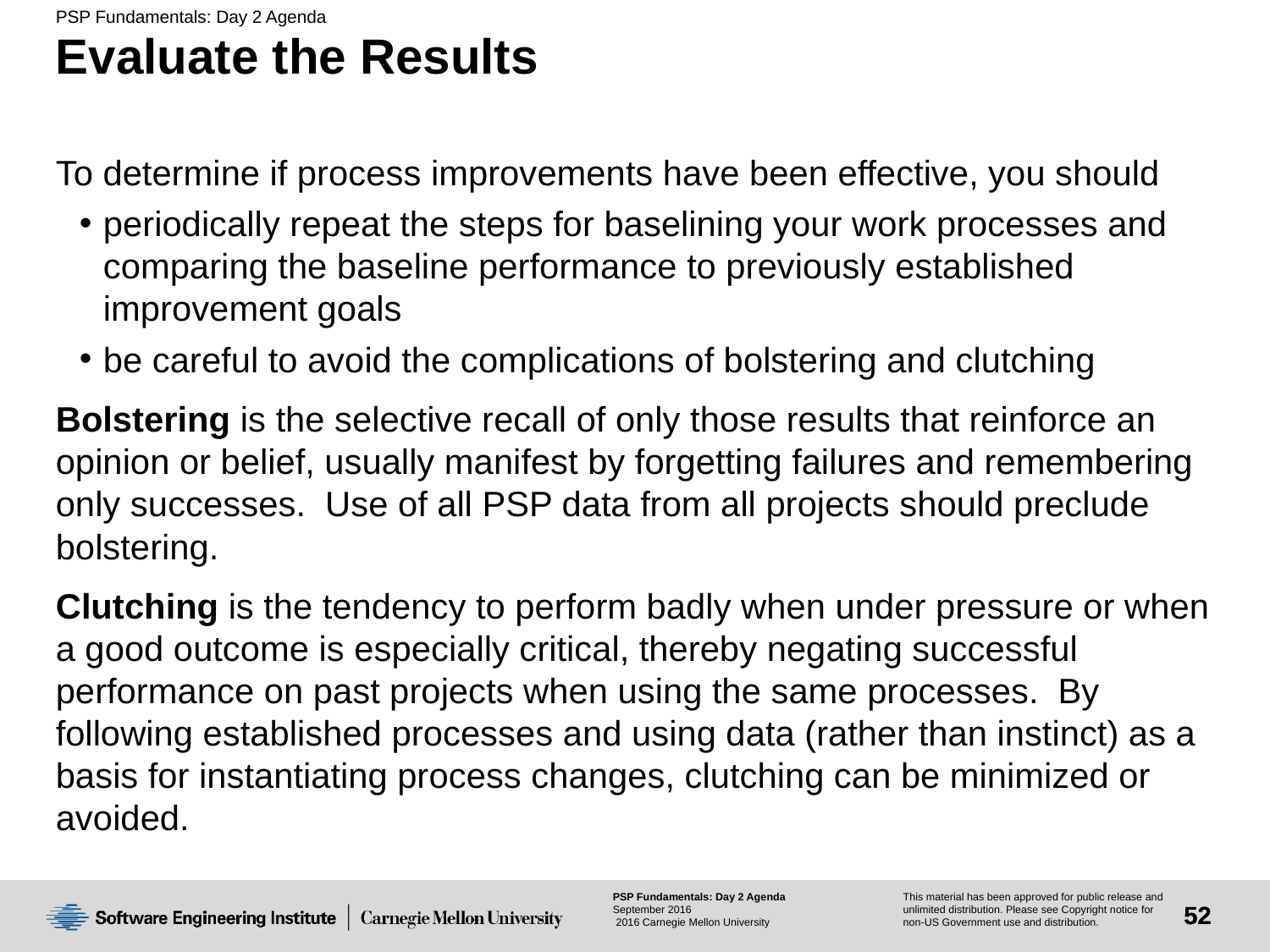

# Evaluate the Results
To determine if process improvements have been effective, you should
periodically repeat the steps for baselining your work processes and comparing the baseline performance to previously established improvement goals
be careful to avoid the complications of bolstering and clutching
Bolstering is the selective recall of only those results that reinforce an opinion or belief, usually manifest by forgetting failures and remembering only successes.  Use of all PSP data from all projects should preclude bolstering.
Clutching is the tendency to perform badly when under pressure or when a good outcome is especially critical, thereby negating successful performance on past projects when using the same processes.  By following established processes and using data (rather than instinct) as a basis for instantiating process changes, clutching can be minimized or avoided.